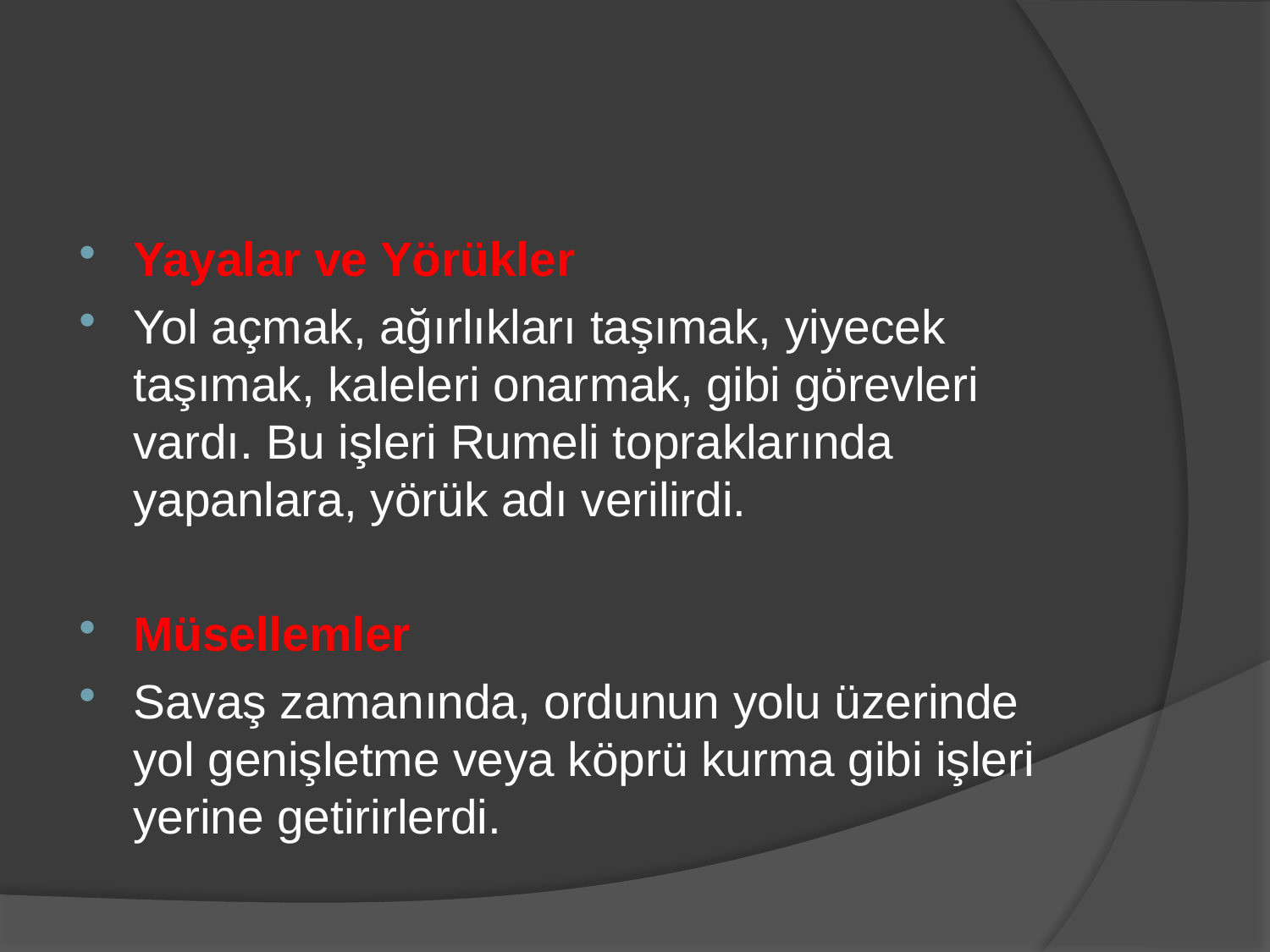

#
Yayalar ve Yörükler
Yol açmak, ağırlıkları taşımak, yiyecek taşımak, kaleleri onarmak, gibi görevleri vardı. Bu işleri Rumeli topraklarında yapanlara, yörük adı verilirdi.

Müsellemler
Savaş zamanında, ordunun yolu üzerinde yol genişletme veya köprü kurma gibi işleri yerine getirirlerdi.